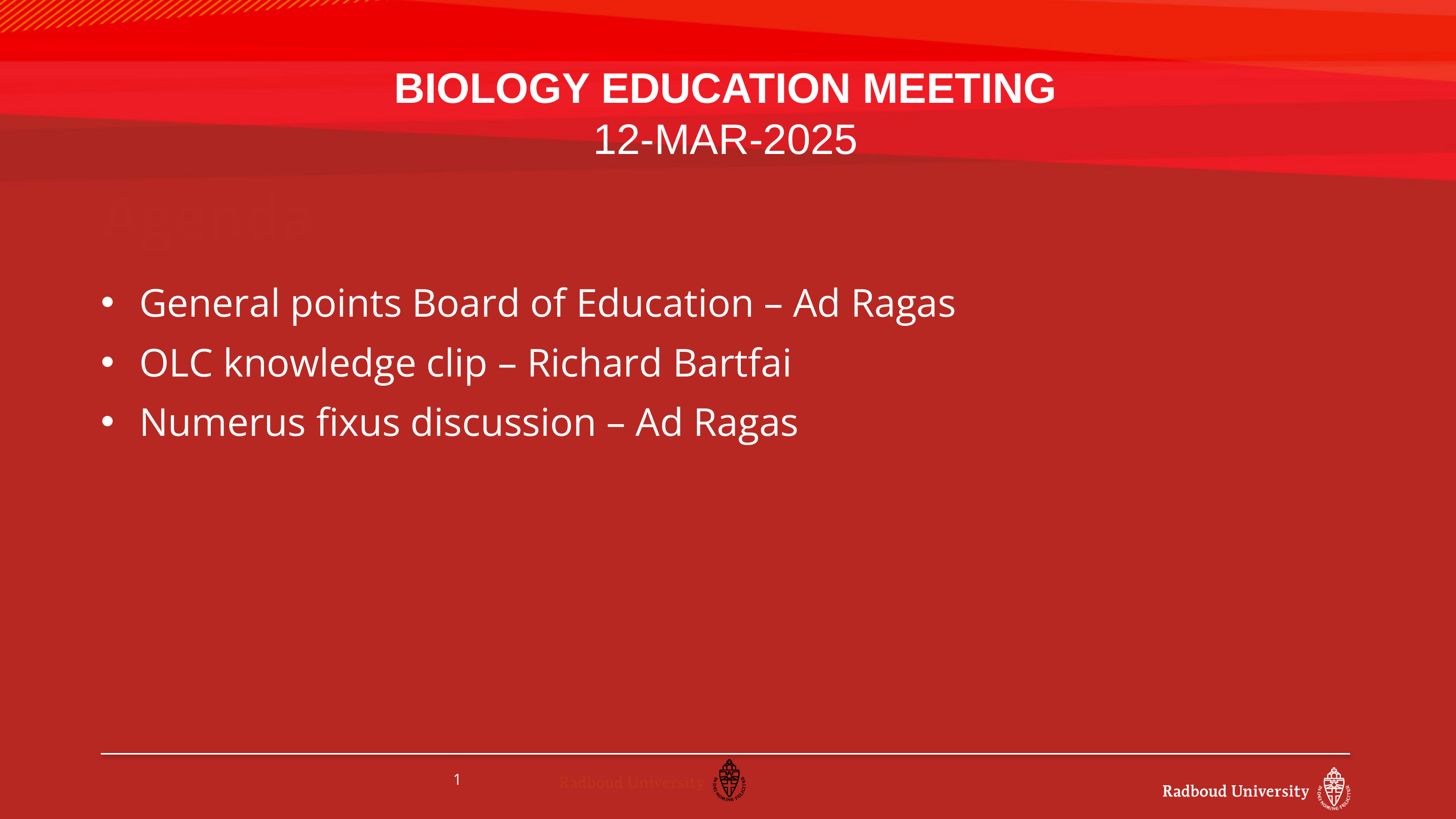

# Biology Education Meeting 12-mar-2025
Agenda
General points Board of Education – Ad Ragas
OLC knowledge clip – Richard Bartfai
Numerus fixus discussion – Ad Ragas

1